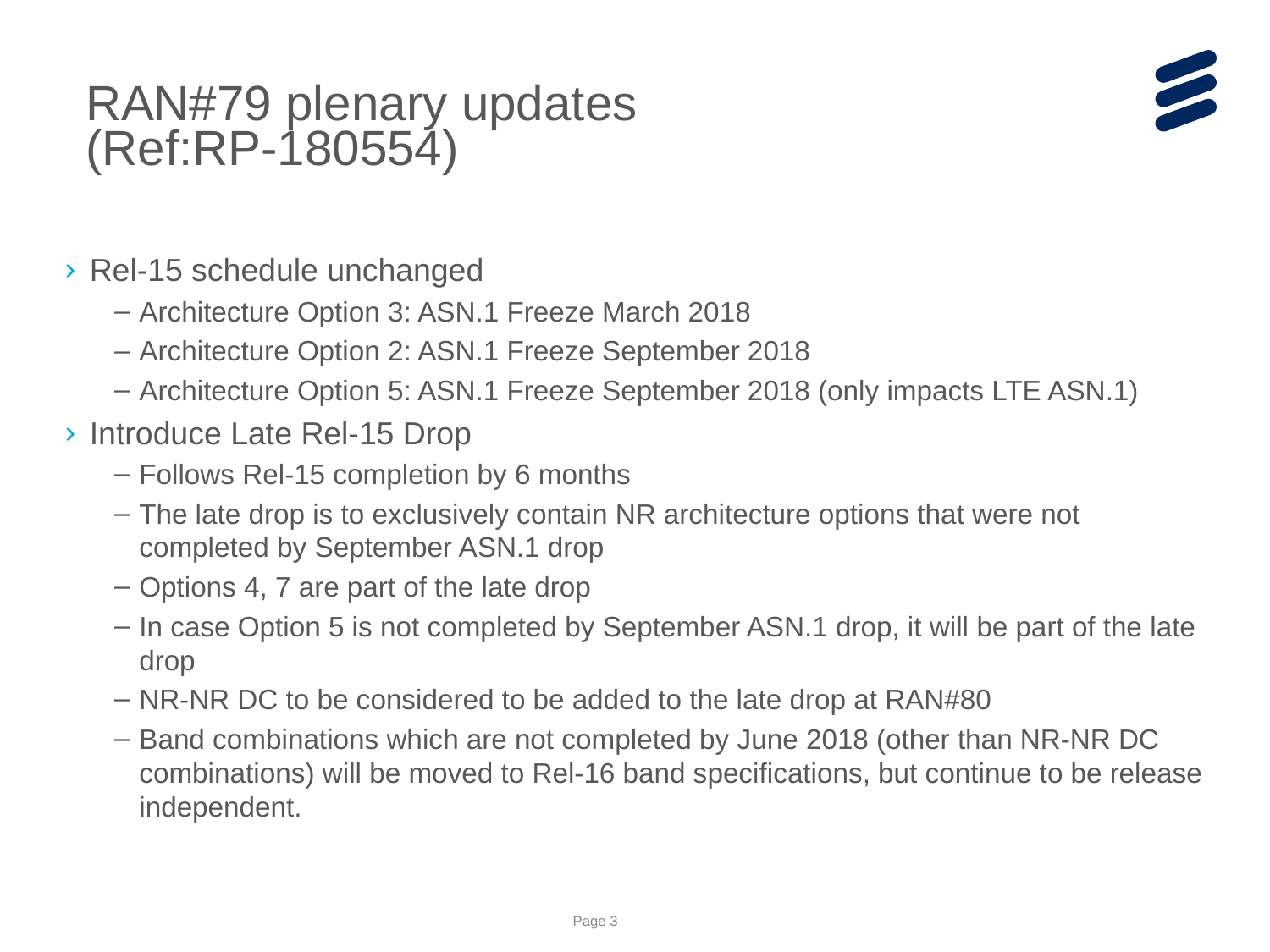

RAN#79 plenary updates
(Ref:RP-180554)
Rel-15 schedule unchanged
Architecture Option 3: ASN.1 Freeze March 2018
Architecture Option 2: ASN.1 Freeze September 2018
Architecture Option 5: ASN.1 Freeze September 2018 (only impacts LTE ASN.1)
Introduce Late Rel-15 Drop
Follows Rel-15 completion by 6 months
The late drop is to exclusively contain NR architecture options that were not completed by September ASN.1 drop
Options 4, 7 are part of the late drop
In case Option 5 is not completed by September ASN.1 drop, it will be part of the late drop
NR-NR DC to be considered to be added to the late drop at RAN#80
Band combinations which are not completed by June 2018 (other than NR-NR DC combinations) will be moved to Rel-16 band specifications, but continue to be release independent.